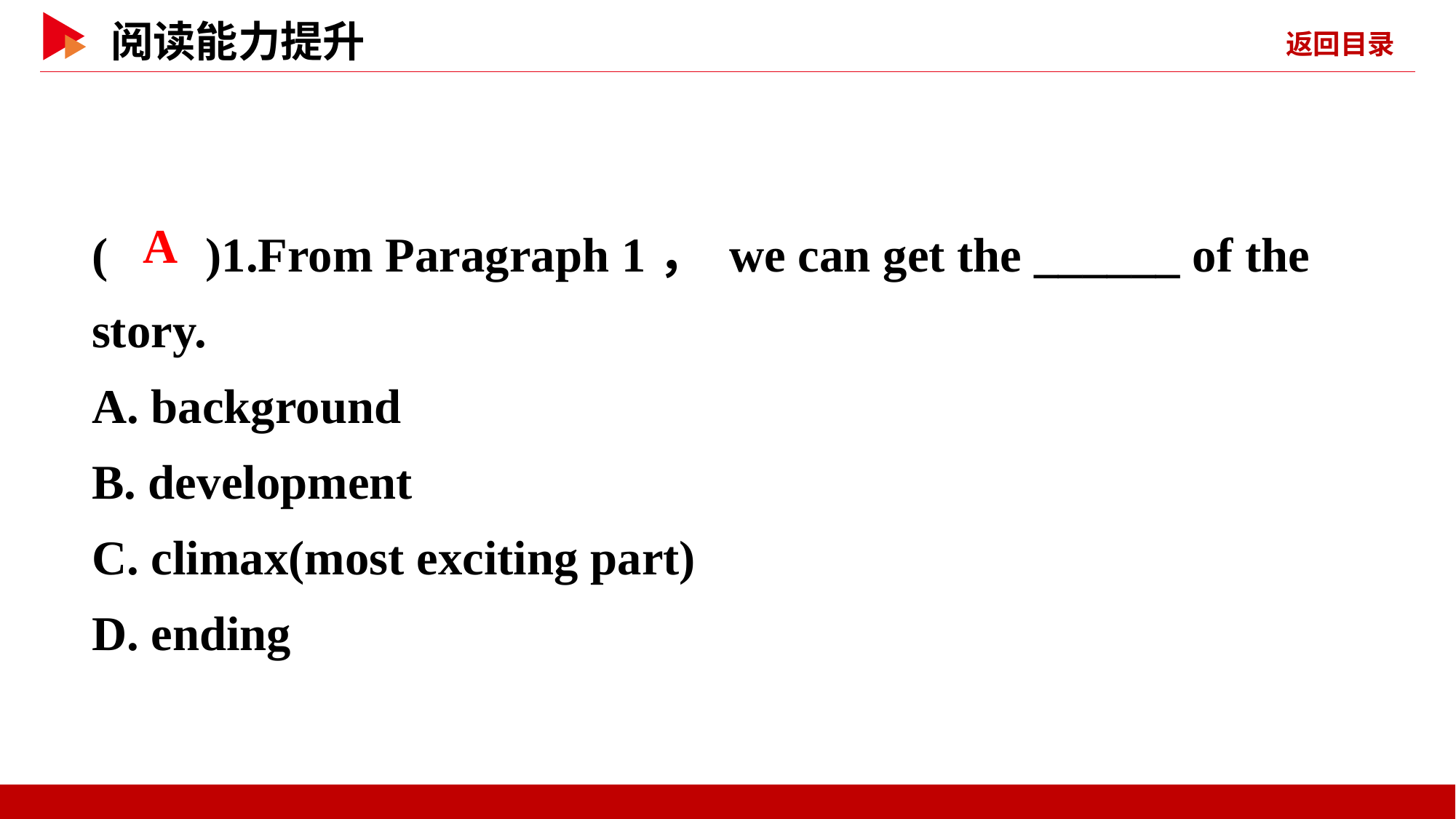

(        )1.From Paragraph 1， we can get the ______ of the story.
A. background
B. development
C. climax(most exciting part)
D. ending
   A